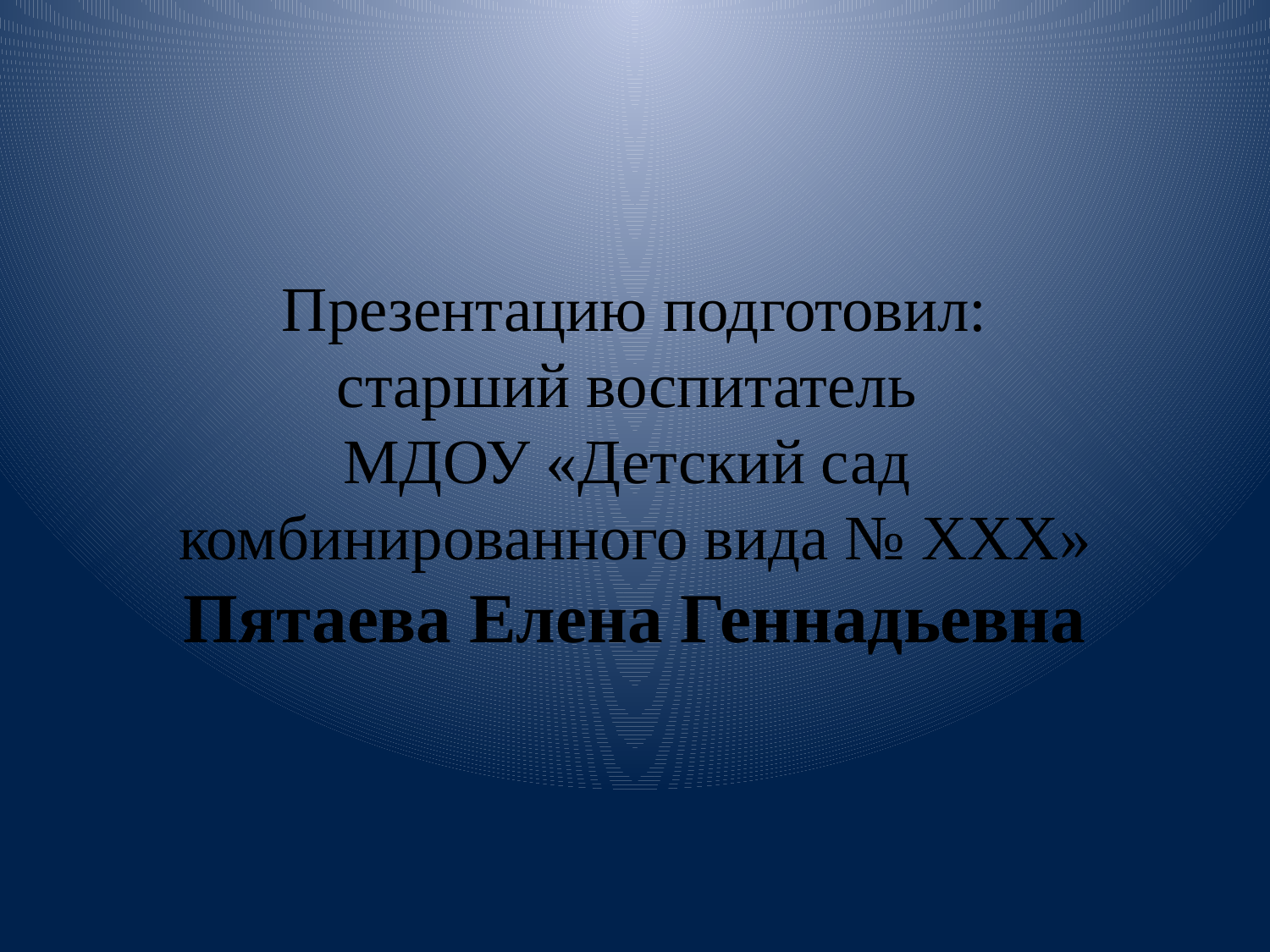

# Презентацию подготовил: старший воспитатель МДОУ «Детский сад комбинированного вида № XXX» Пятаева Елена Геннадьевна